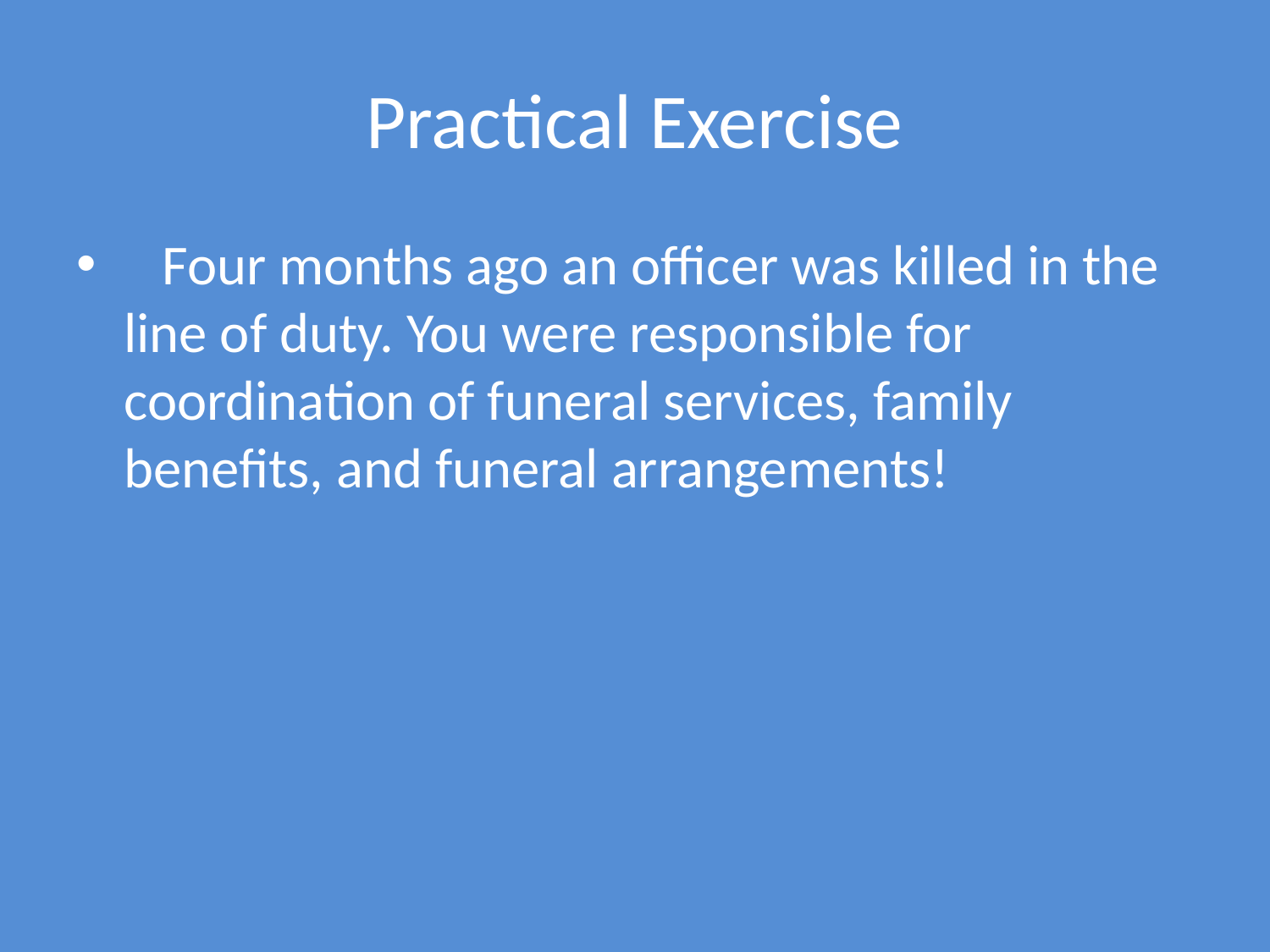

# Practical Exercise
   Four months ago an officer was killed in the line of duty. You were responsible for coordination of funeral services, family benefits, and funeral arrangements!